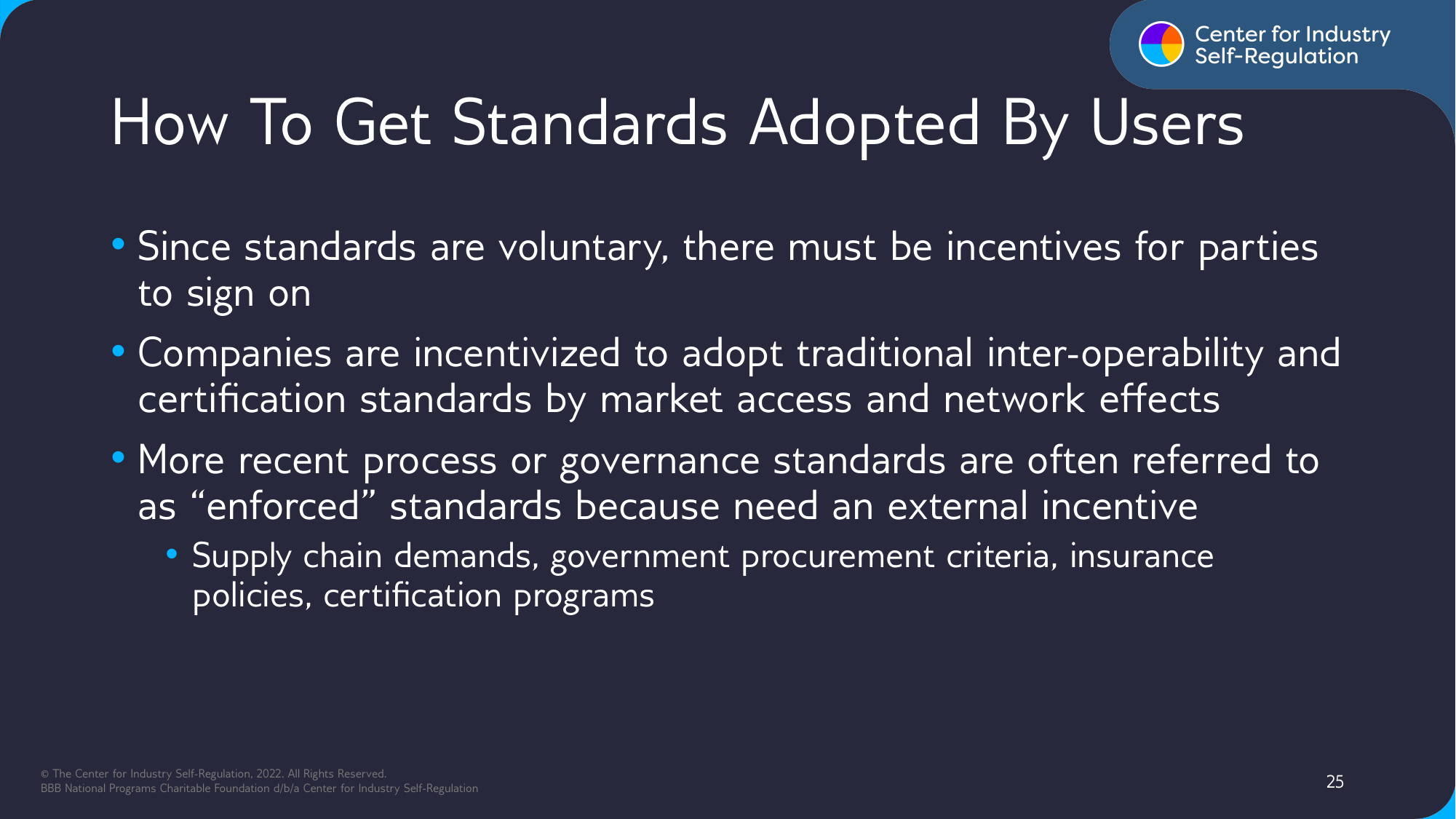

# How To Get Standards Adopted By Users​
Since standards are voluntary, there must be incentives for parties to sign on​
Companies are incentivized to adopt traditional inter-operability and certification standards by market access and network effects​
More recent process or governance standards are often referred to as “enforced” standards because need an external incentive​
Supply chain demands, government procurement criteria, insurance policies, certification programs​
25